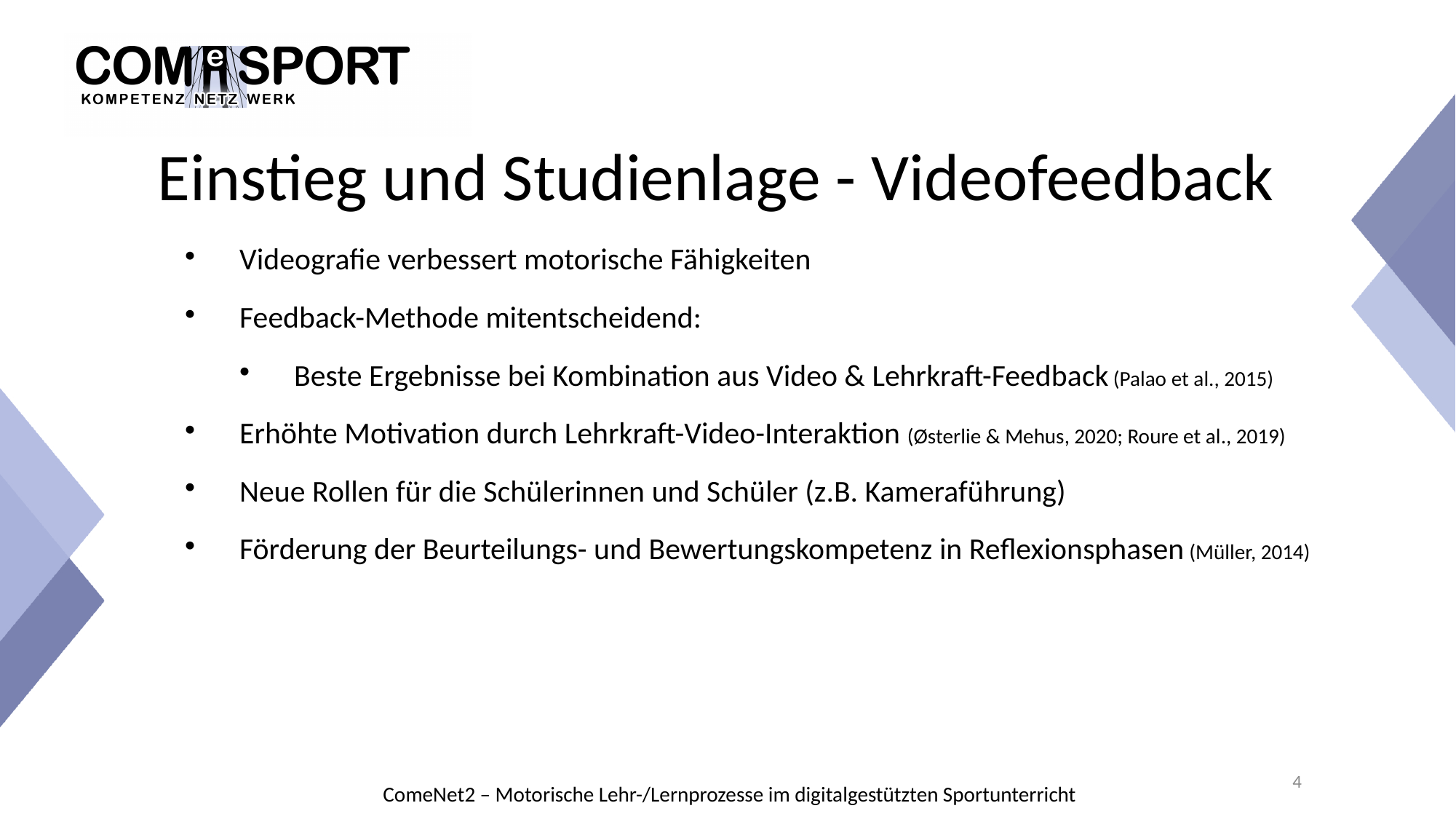

# Einstieg und Studienlage - Videofeedback
Videografie verbessert motorische Fähigkeiten
Feedback-Methode mitentscheidend:
Beste Ergebnisse bei Kombination aus Video & Lehrkraft-Feedback (Palao et al., 2015)
Erhöhte Motivation durch Lehrkraft-Video-Interaktion (Østerlie & Mehus, 2020; Roure et al., 2019)
Neue Rollen für die Schülerinnen und Schüler (z.B. Kameraführung)
Förderung der Beurteilungs- und Bewertungskompetenz in Reflexionsphasen (Müller, 2014)
4
ComeNet2 – Motorische Lehr-/Lernprozesse im digitalgestützten Sportunterricht